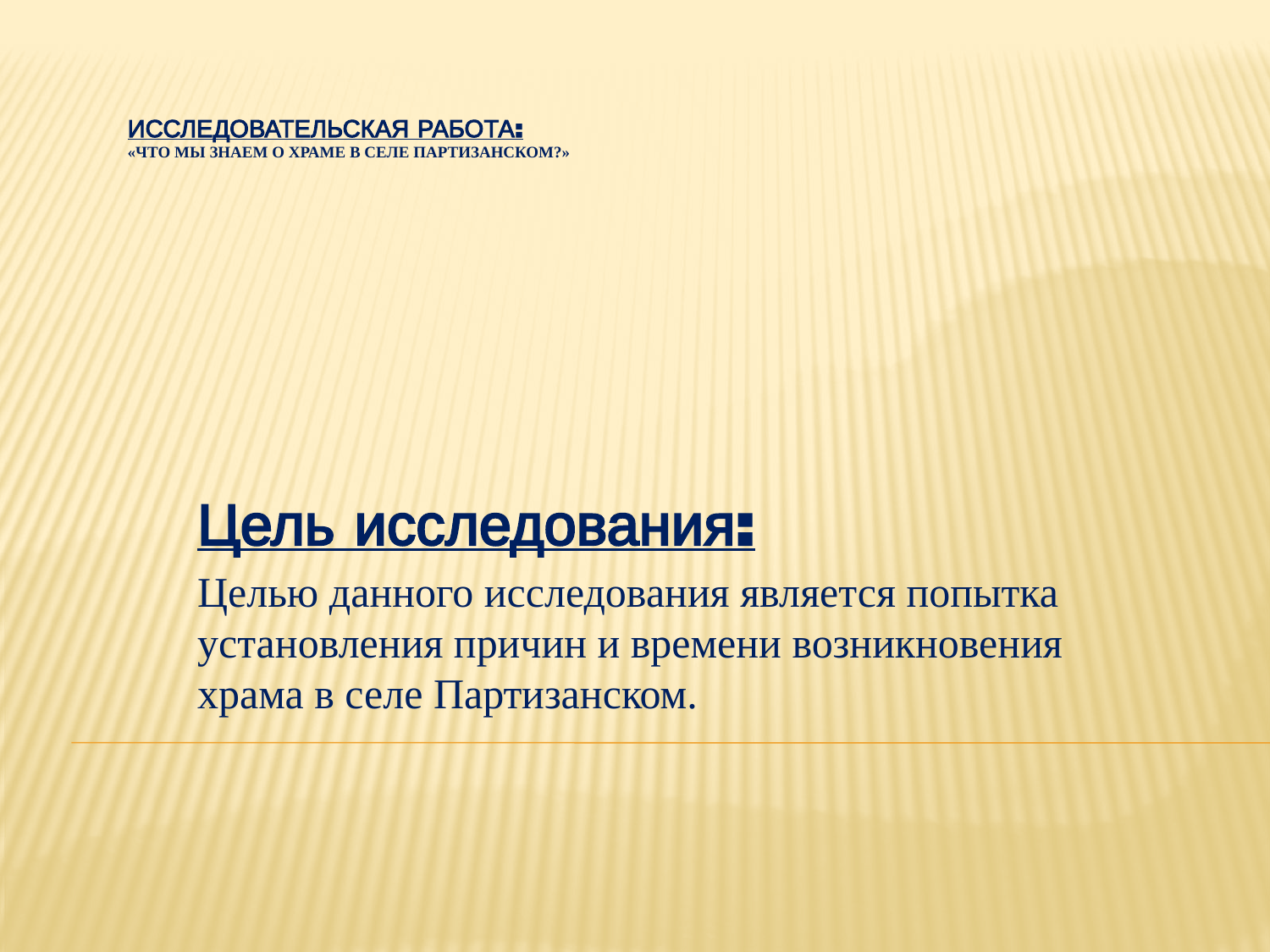

# Исследовательская работа: «Что мы знаем о храме в селе Партизанском?»
Цель исследования:
Целью данного исследования является попытка установления причин и времени возникновения храма в селе Партизанском.